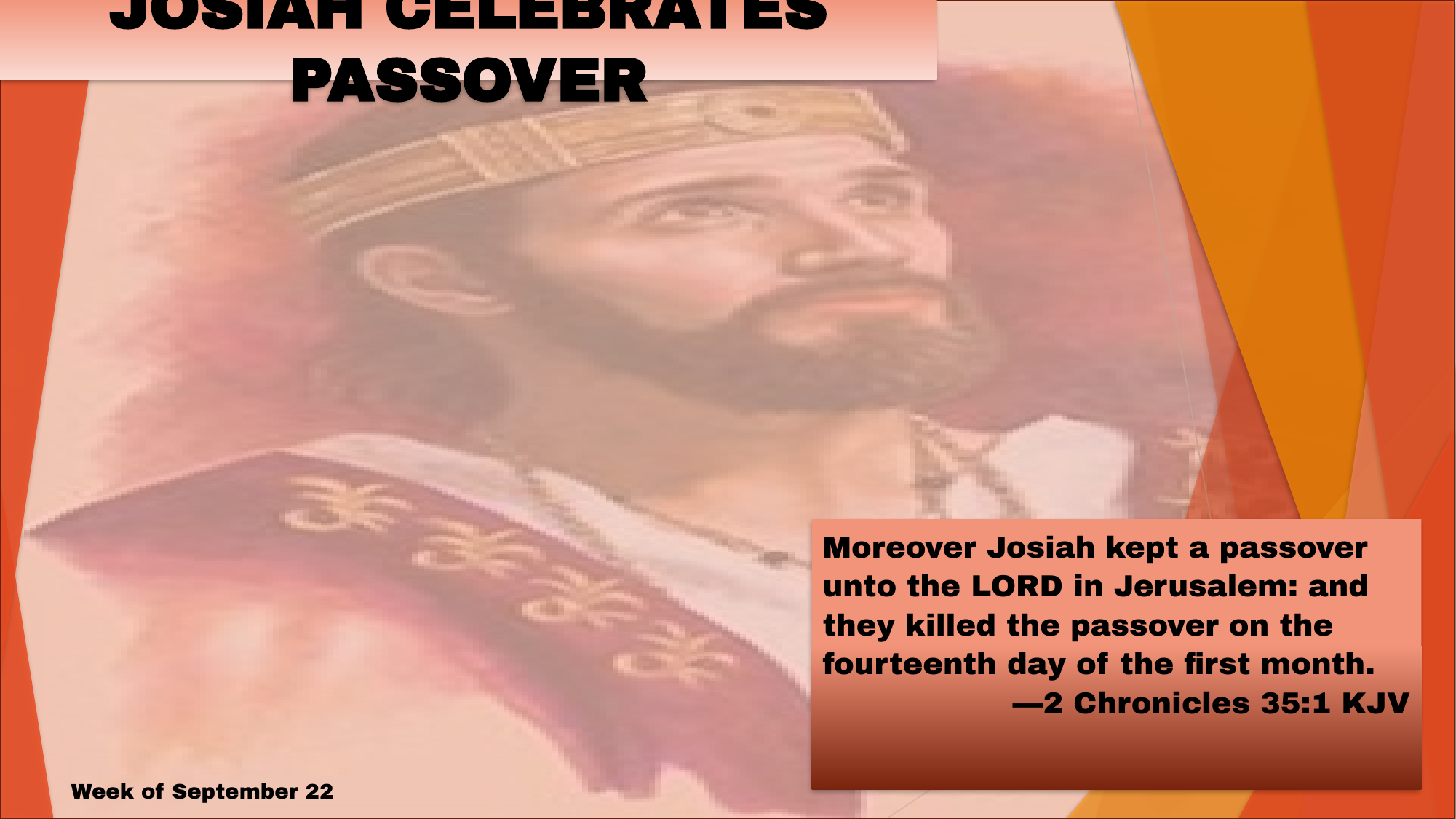

# Josiah Celebrates Passover
Moreover Josiah kept a passover unto the LORD in Jerusalem: and they killed the passover on the fourteenth day of the first month.
—2 Chronicles 35:1 KJV
Week of September 22